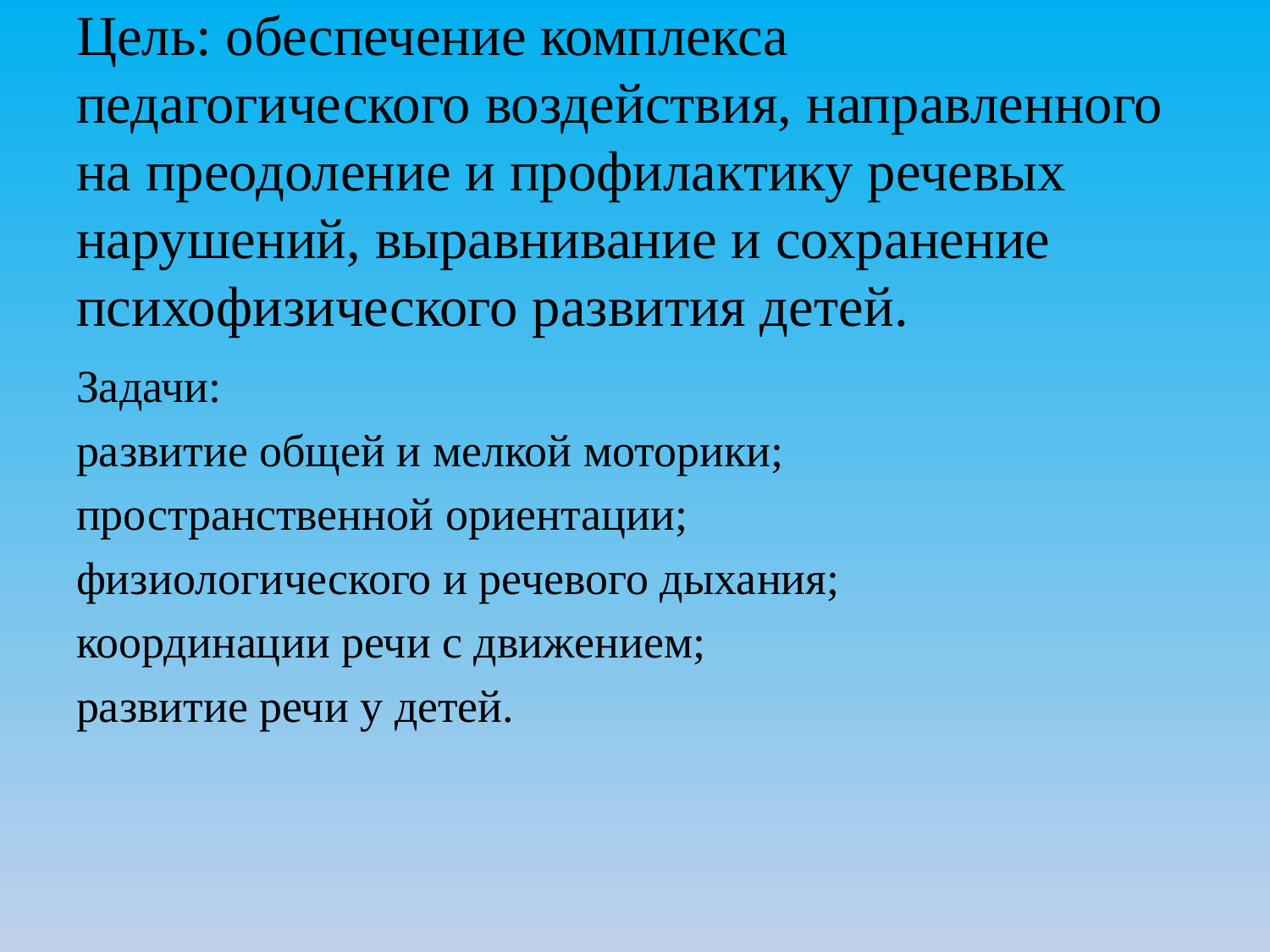

# Цель: обеспечение комплекса педагогического воздействия, направленного на преодоление и профилактику речевых нарушений, выравнивание и сохранение психофизического развития детей.

Задачи:
развитие общей и мелкой моторики;
пространственной ориентации;
физиологического и речевого дыхания;
координации речи с движением;
развитие речи у детей.